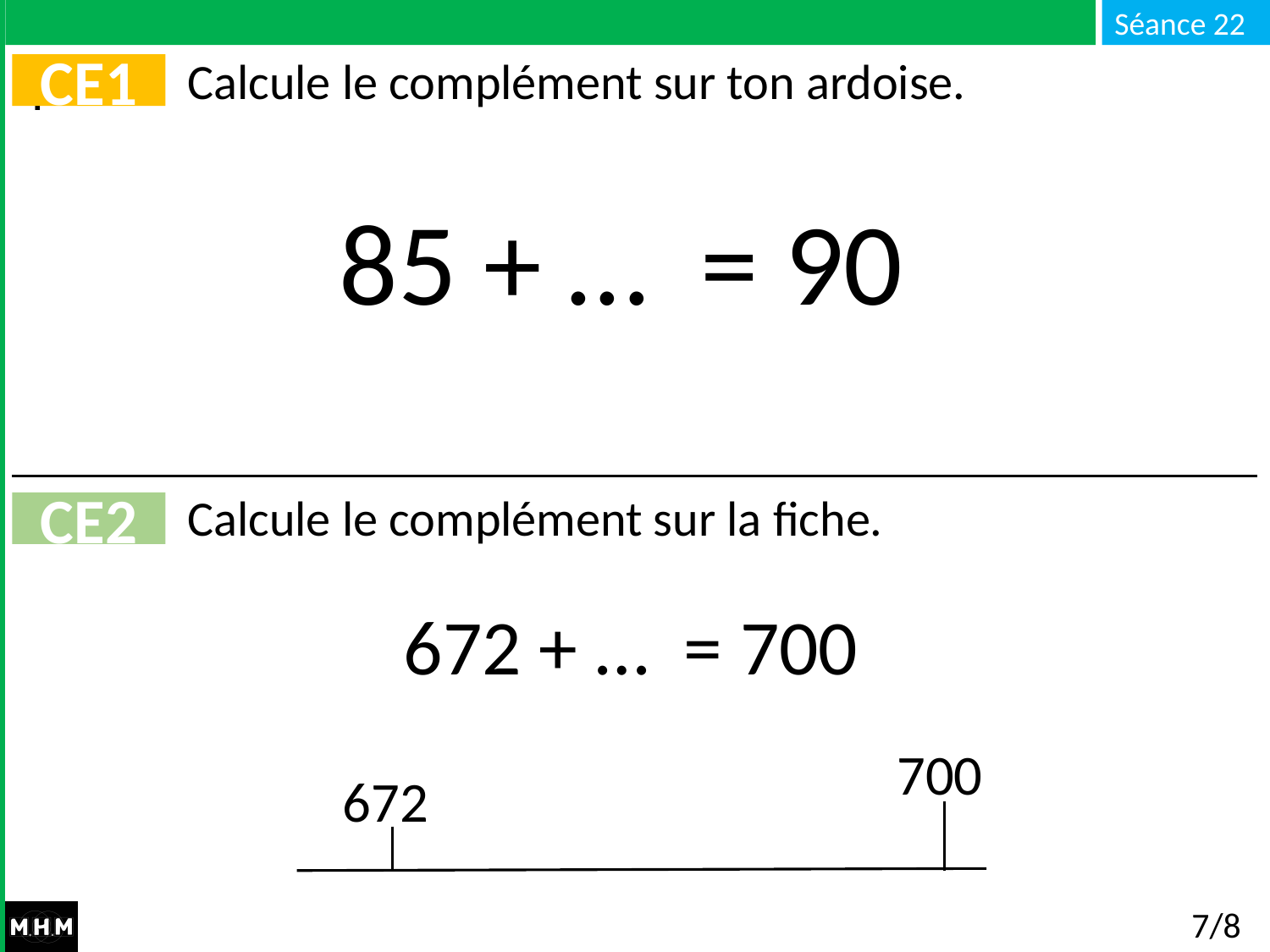

# Calcule le complément sur ton ardoise.
CE1
85 + …  = 90
Calcule le complément sur la fiche.
CE2
 672 + …  = 700
700
672
7/8